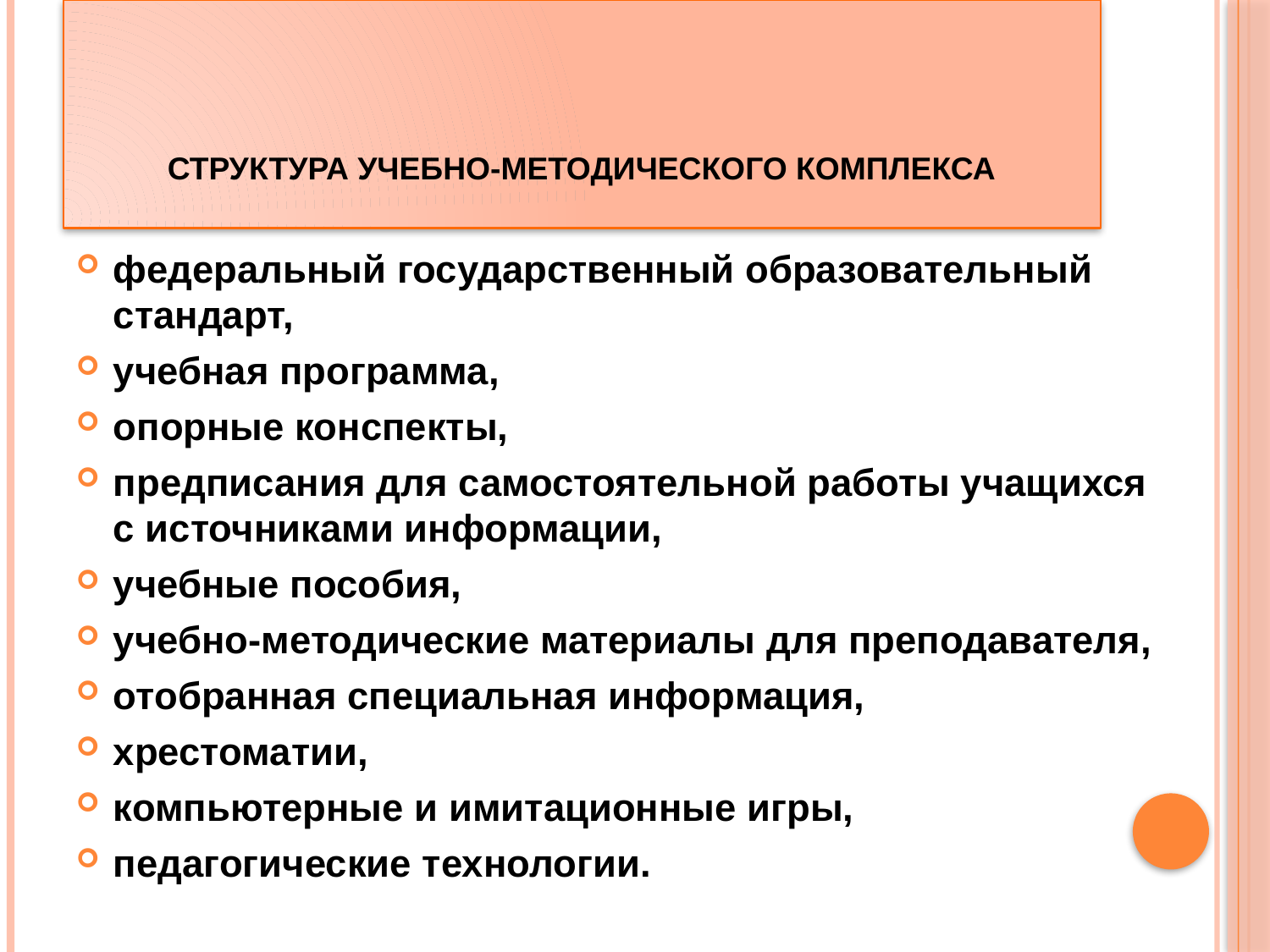

# Структура учебно-методического комплекса
федеральный государственный образовательный стандарт,
учебная программа,
опорные конспекты,
предписания для самостоятельной работы учащихся с источниками информации,
учебные пособия,
учебно-методические материалы для преподавателя,
отобранная специальная информация,
хрестоматии,
компьютерные и имитационные игры,
педагогические технологии.